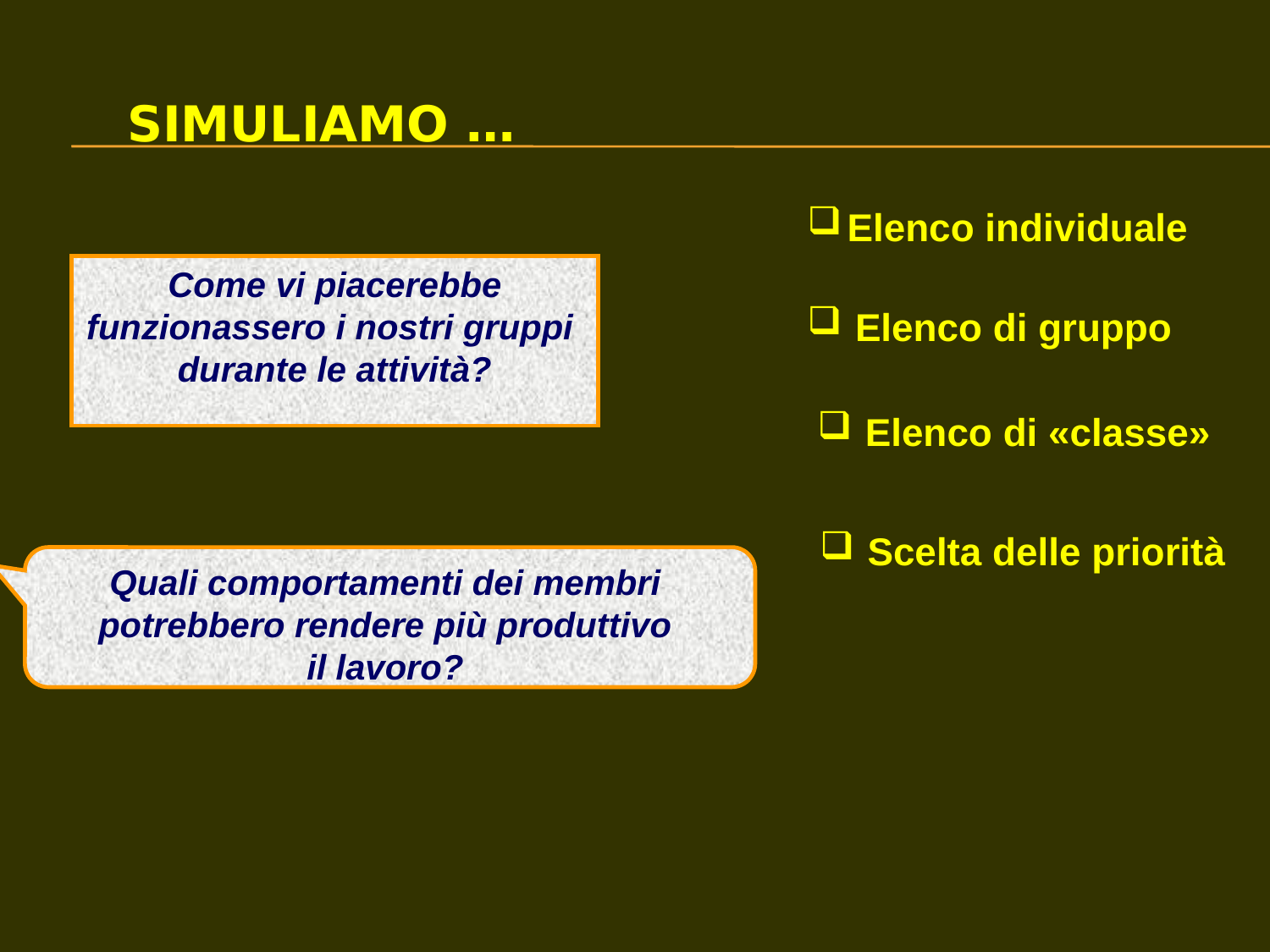

SIMULIAMO …
Elenco individuale
Come vi piacerebbe funzionassero i nostri gruppi  durante le attività?
Elenco di gruppo
Elenco di «classe»
Scelta delle priorità
Quali comportamenti dei membri
potrebbero rendere più produttivo
il lavoro?